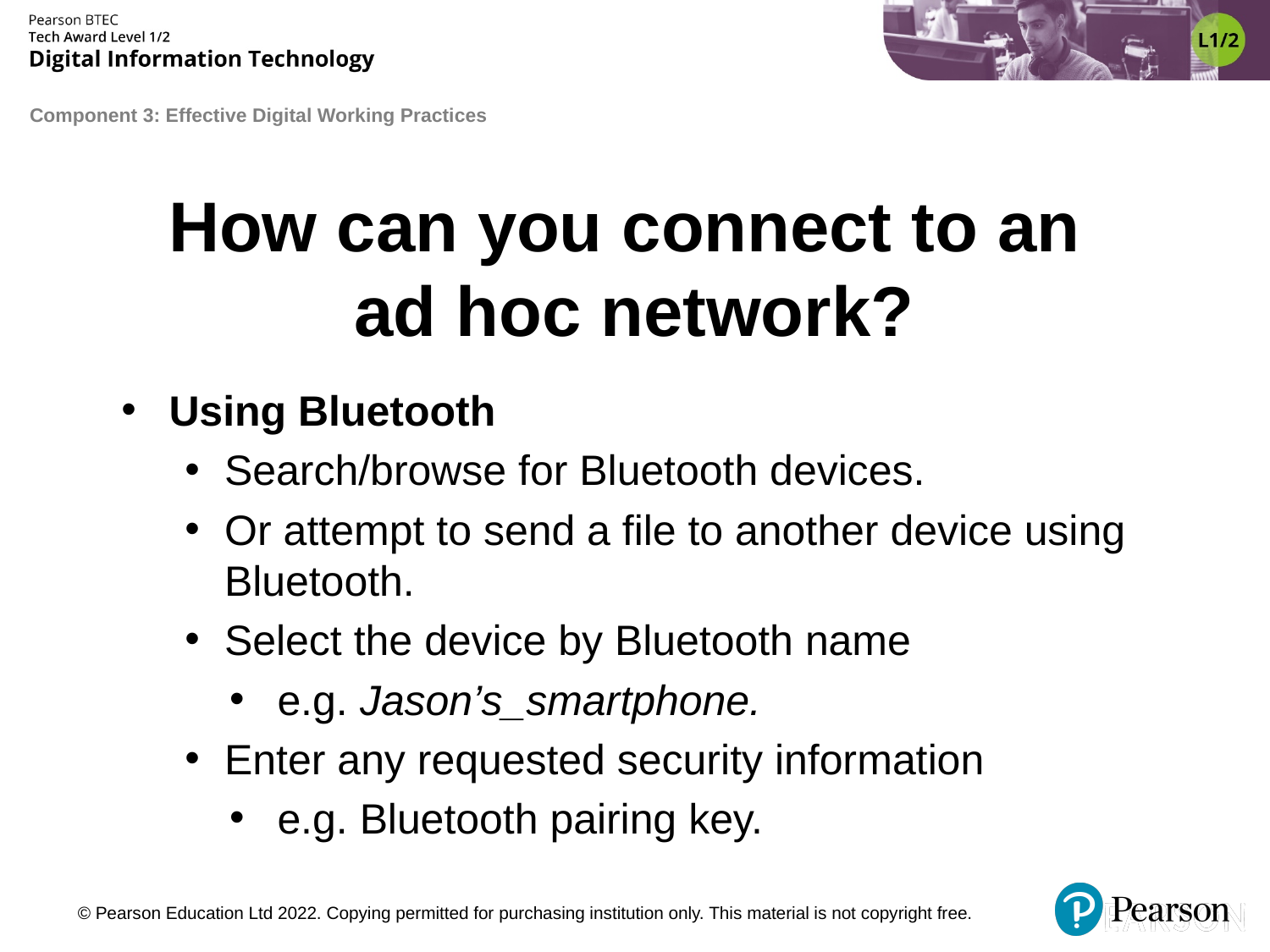

# How can you connect to an ad hoc network?
Using Bluetooth
Search/browse for Bluetooth devices.
Or attempt to send a file to another device using Bluetooth.
Select the device by Bluetooth name
e.g. Jason’s_smartphone.
Enter any requested security information
e.g. Bluetooth pairing key.
© Pearson Education Ltd 2022. Copying permitted for purchasing institution only. This material is not copyright free.